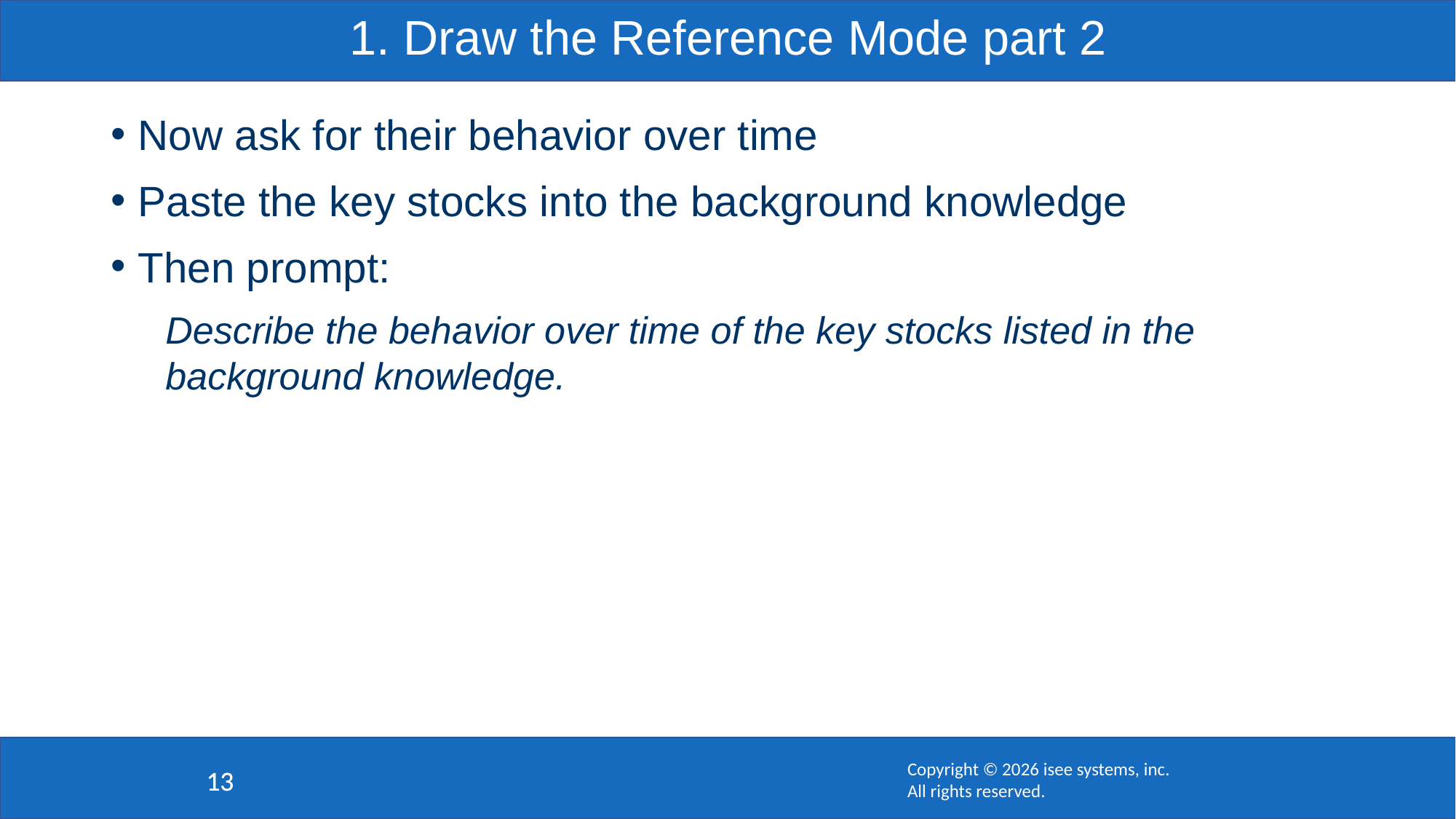

# 1. Draw the Reference Mode part 2
Now ask for their behavior over time
Paste the key stocks into the background knowledge
Then prompt:
Describe the behavior over time of the key stocks listed in the background knowledge.